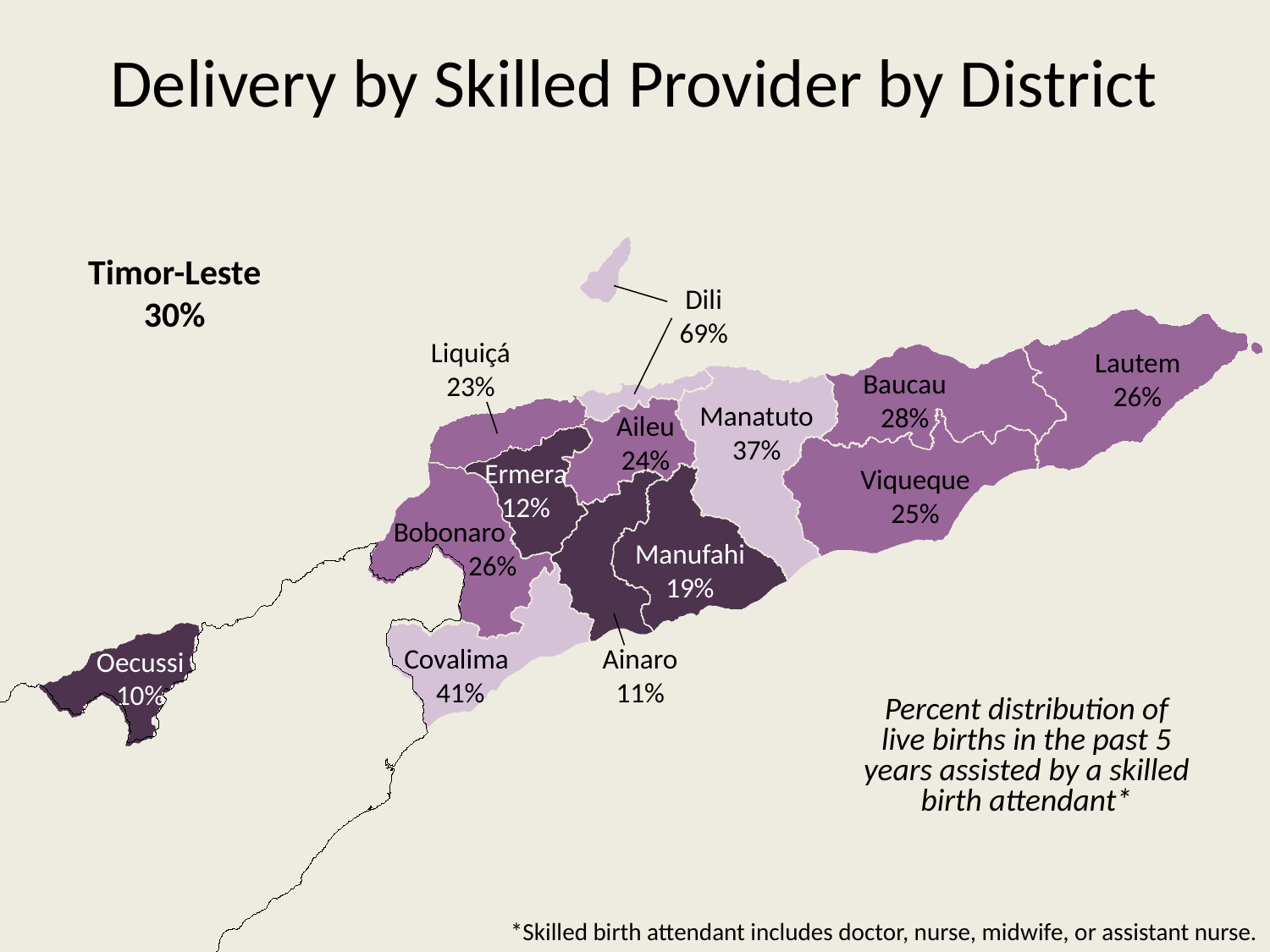

# Delivery by Skilled Provider by District

Timor-Leste
30%
Dili
69%
Liquiçá
23%
Lautem
26%
Baucau
28%
Manatuto
37%
Aileu
24%
Ermera
12%
Viqueque
25%
Bobonaro
26%
Manufahi
19%

Covalima
41%
Ainaro
11%
Oecussi
10%
Percent distribution of live births in the past 5 years assisted by a skilled birth attendant*
*Skilled birth attendant includes doctor, nurse, midwife, or assistant nurse.